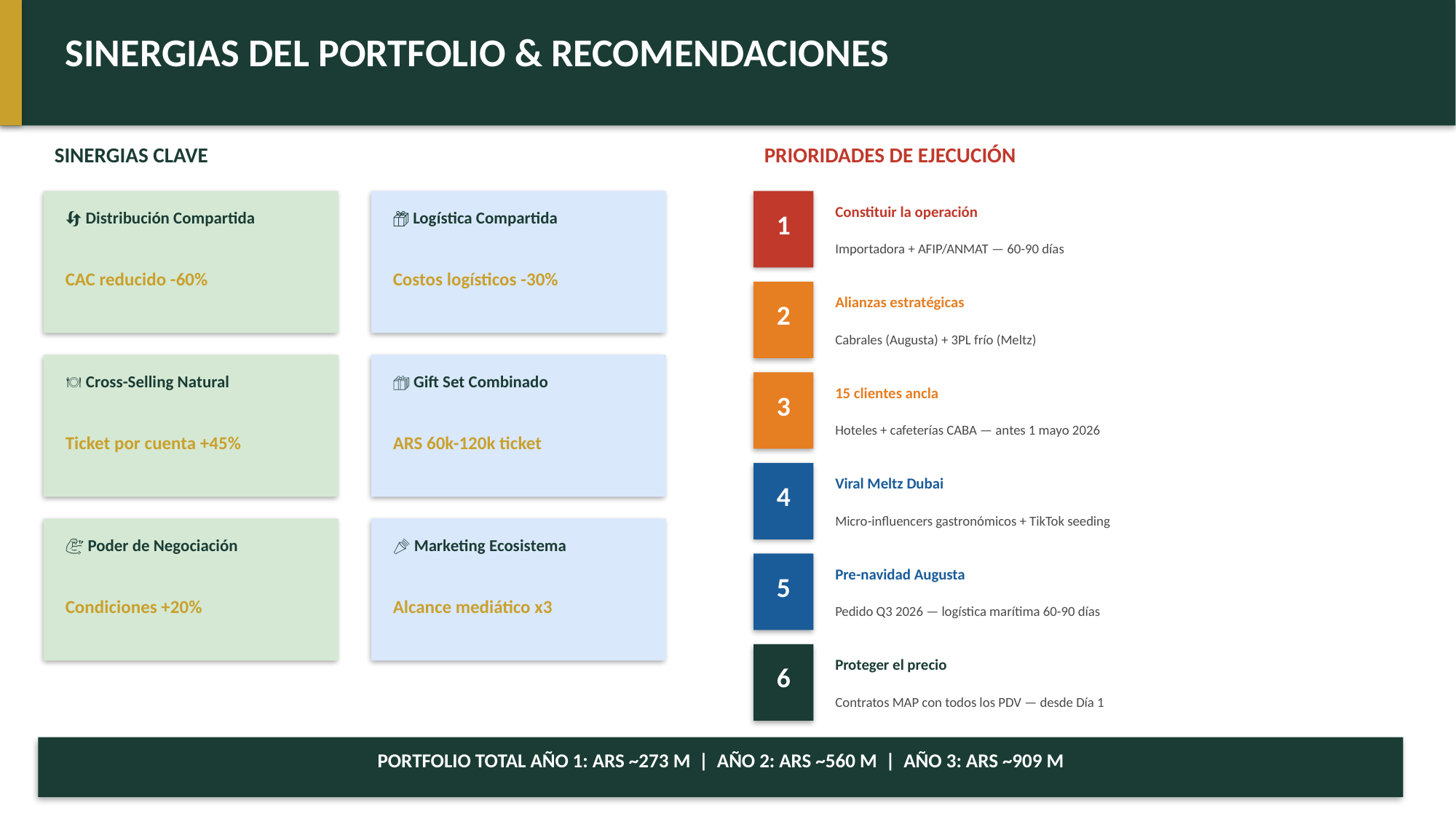

SINERGIAS DEL PORTFOLIO & RECOMENDACIONES
SINERGIAS CLAVE
PRIORIDADES DE EJECUCIÓN

Constituir la operación
🔄 Distribución Compartida
📦 Logística Compartida
1
Importadora + AFIP/ANMAT — 60-90 días
CAC reducido -60%
Costos logísticos -30%

Alianzas estratégicas
2
Cabrales (Augusta) + 3PL frío (Meltz)

🍽️ Cross-Selling Natural
🎁 Gift Set Combinado

15 clientes ancla
3
Hoteles + cafeterías CABA — antes 1 mayo 2026
Ticket por cuenta +45%
ARS 60k-120k ticket

Viral Meltz Dubai
4
Micro-influencers gastronómicos + TikTok seeding

💪 Poder de Negociación
📣 Marketing Ecosistema

Pre-navidad Augusta
5
Condiciones +20%
Alcance mediático x3
Pedido Q3 2026 — logística marítima 60-90 días

Proteger el precio
6
Contratos MAP con todos los PDV — desde Día 1

PORTFOLIO TOTAL AÑO 1: ARS ~273 M  |  AÑO 2: ARS ~560 M  |  AÑO 3: ARS ~909 M